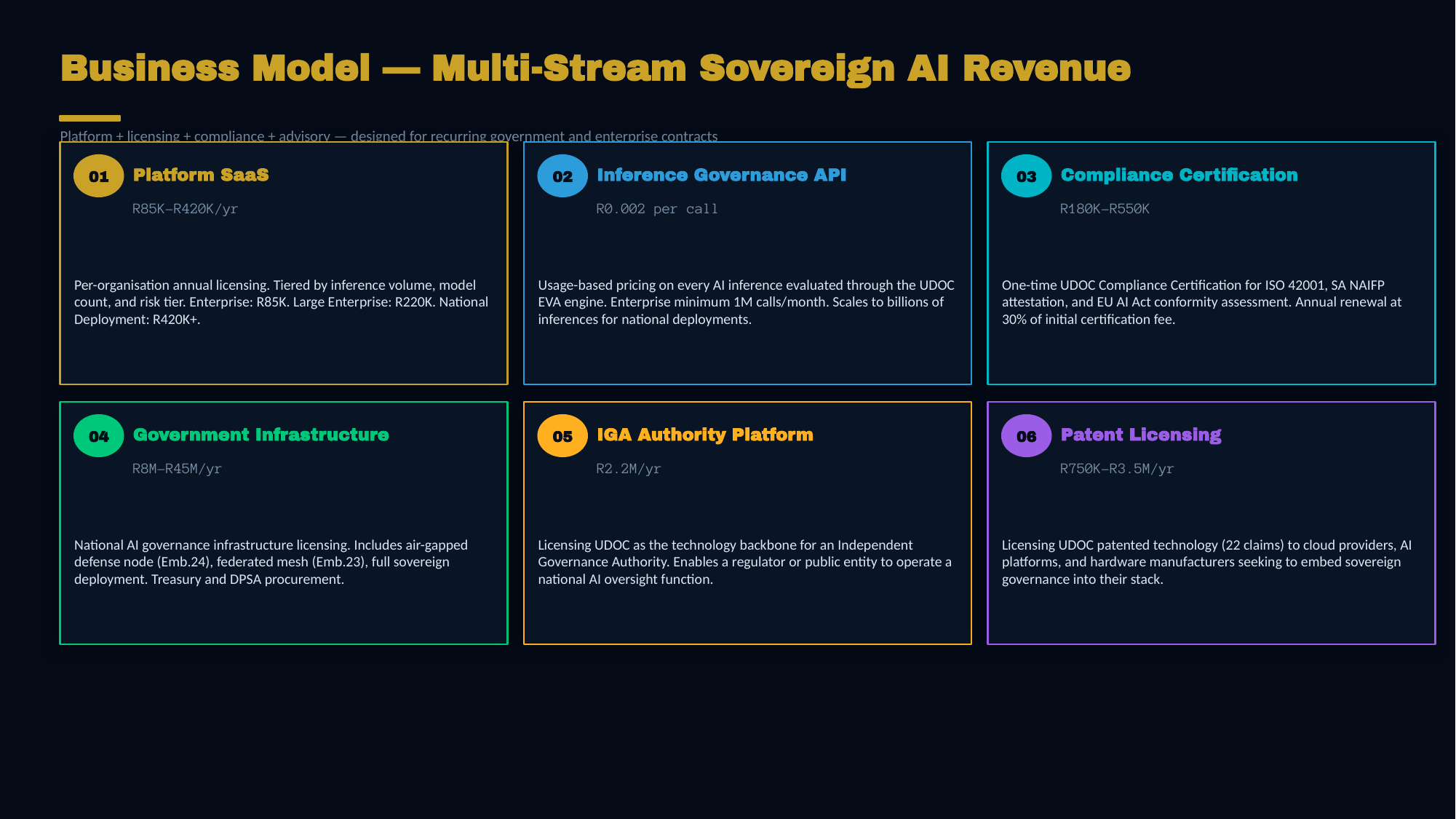

Business Model — Multi-Stream Sovereign AI Revenue

Platform + licensing + compliance + advisory — designed for recurring government and enterprise contracts

01

02

03
Platform SaaS
Inference Governance API
Compliance Certification
R85K–R420K/yr
R0.002 per call
R180K–R550K
Per-organisation annual licensing. Tiered by inference volume, model count, and risk tier. Enterprise: R85K. Large Enterprise: R220K. National Deployment: R420K+.
Usage-based pricing on every AI inference evaluated through the UDOC EVA engine. Enterprise minimum 1M calls/month. Scales to billions of inferences for national deployments.
One-time UDOC Compliance Certification for ISO 42001, SA NAIFP attestation, and EU AI Act conformity assessment. Annual renewal at 30% of initial certification fee.

04

05

06
Government Infrastructure
IGA Authority Platform
Patent Licensing
R8M–R45M/yr
R2.2M/yr
R750K–R3.5M/yr
National AI governance infrastructure licensing. Includes air-gapped defense node (Emb.24), federated mesh (Emb.23), full sovereign deployment. Treasury and DPSA procurement.
Licensing UDOC as the technology backbone for an Independent Governance Authority. Enables a regulator or public entity to operate a national AI oversight function.
Licensing UDOC patented technology (22 claims) to cloud providers, AI platforms, and hardware manufacturers seeking to embed sovereign governance into their stack.